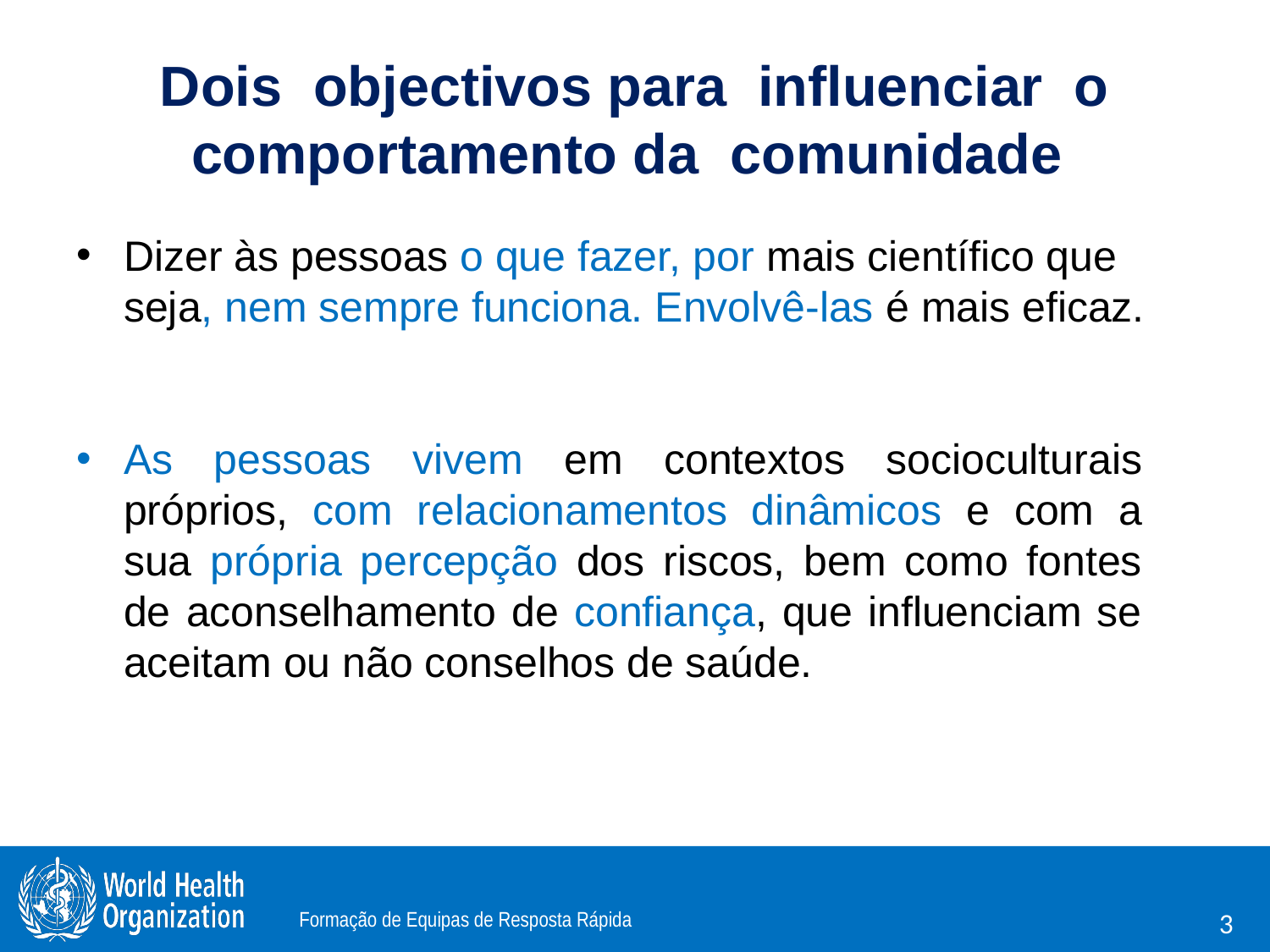

# Dois  objectivos para  influenciar  o comportamento da  comunidade
Dizer às pessoas o que fazer, por mais científico que seja, nem sempre funciona. Envolvê-las é mais eficaz.
As pessoas vivem em contextos socioculturais próprios, com relacionamentos dinâmicos e com a sua própria percepção dos riscos, bem como fontes de aconselhamento de confiança, que influenciam se aceitam ou não conselhos de saúde.